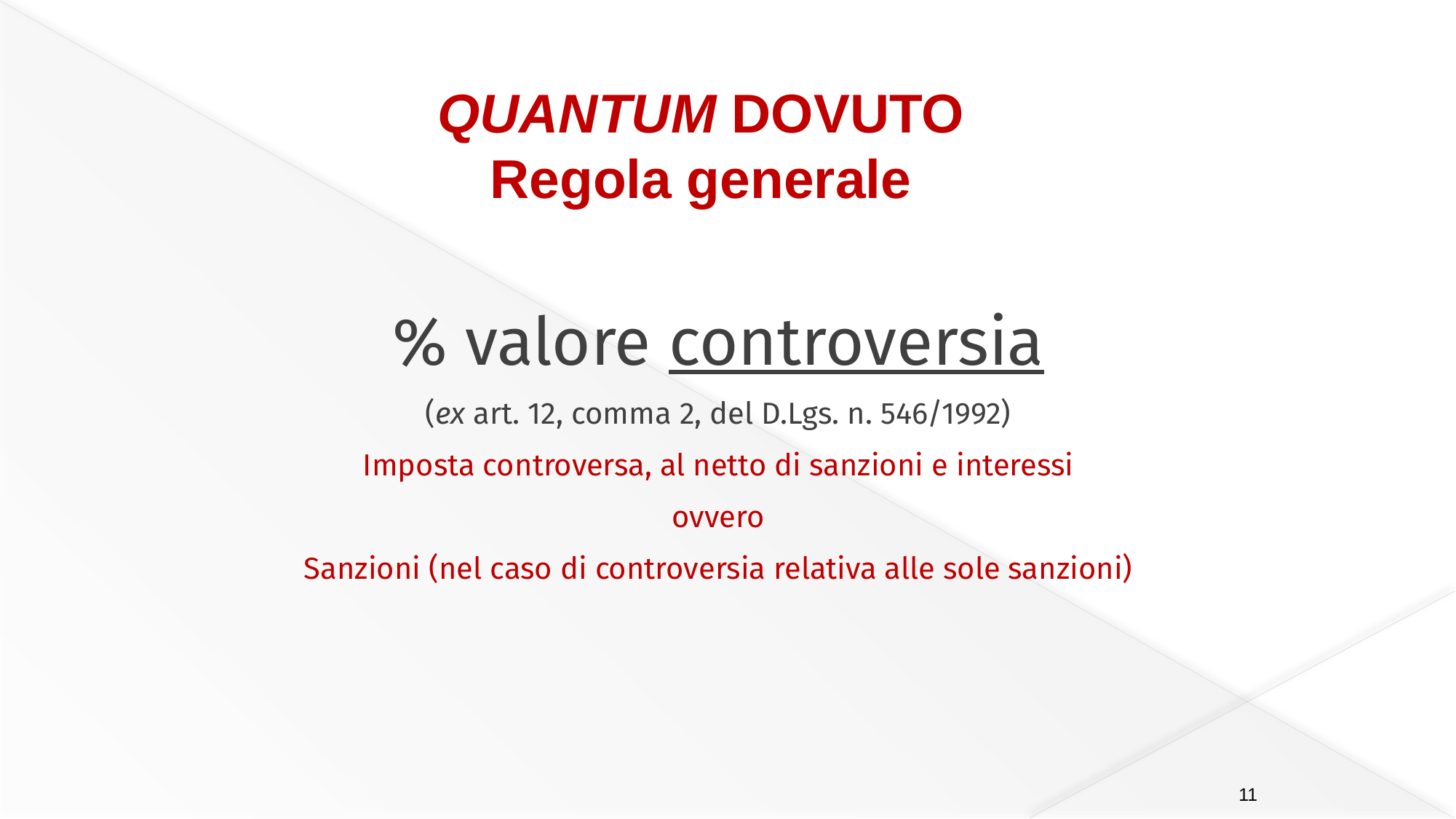

QUANTUM DOVUTO
Regola generale

% valore controversia
(ex art. 12, comma 2, del D.Lgs. n. 546/1992)
Imposta controversa, al netto di sanzioni e interessi
ovvero
Sanzioni (nel caso di controversia relativa alle sole sanzioni)

11